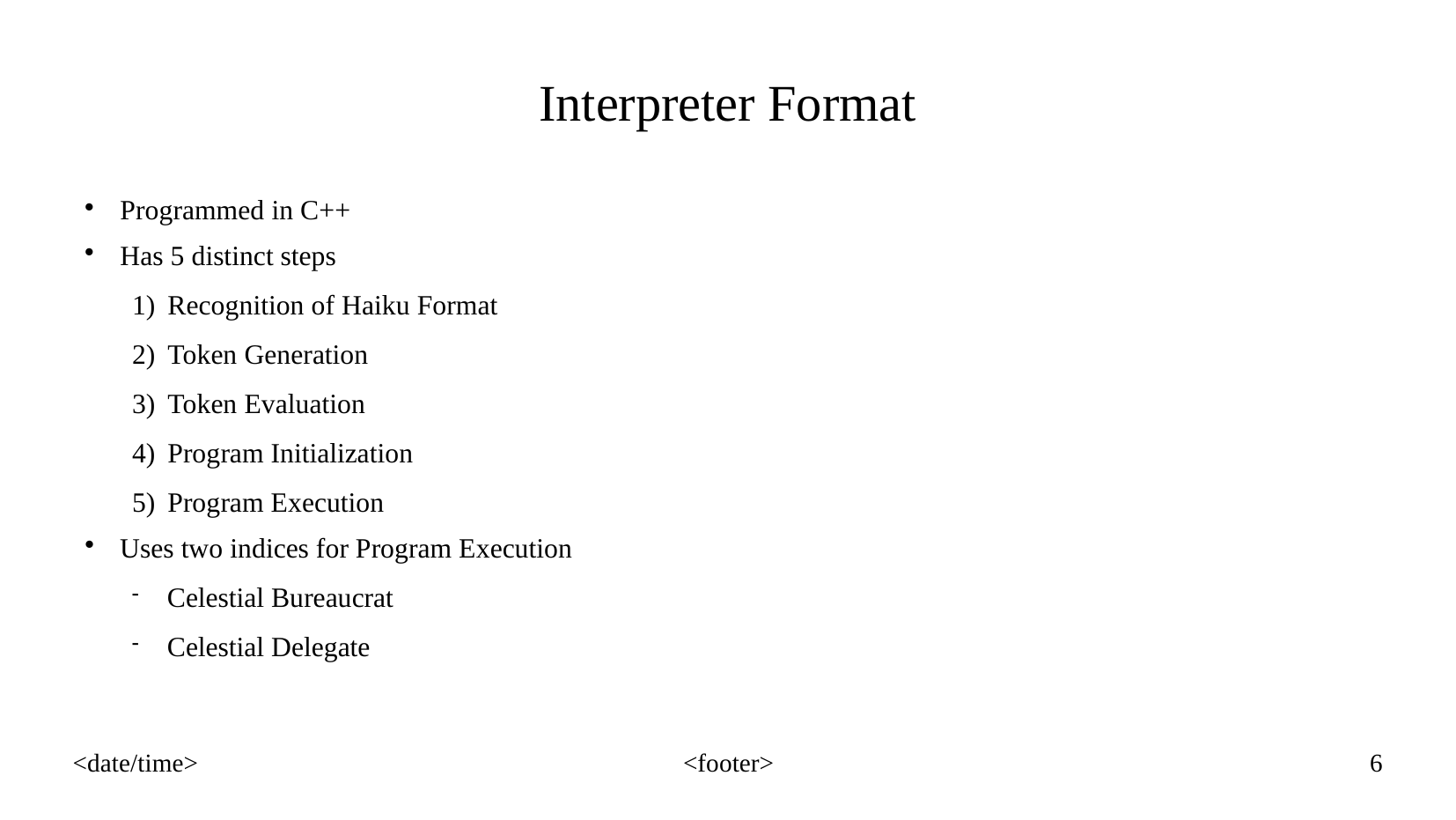

Interpreter Format
Programmed in C++
Has 5 distinct steps
Recognition of Haiku Format
Token Generation
Token Evaluation
Program Initialization
Program Execution
Uses two indices for Program Execution
Celestial Bureaucrat
Celestial Delegate